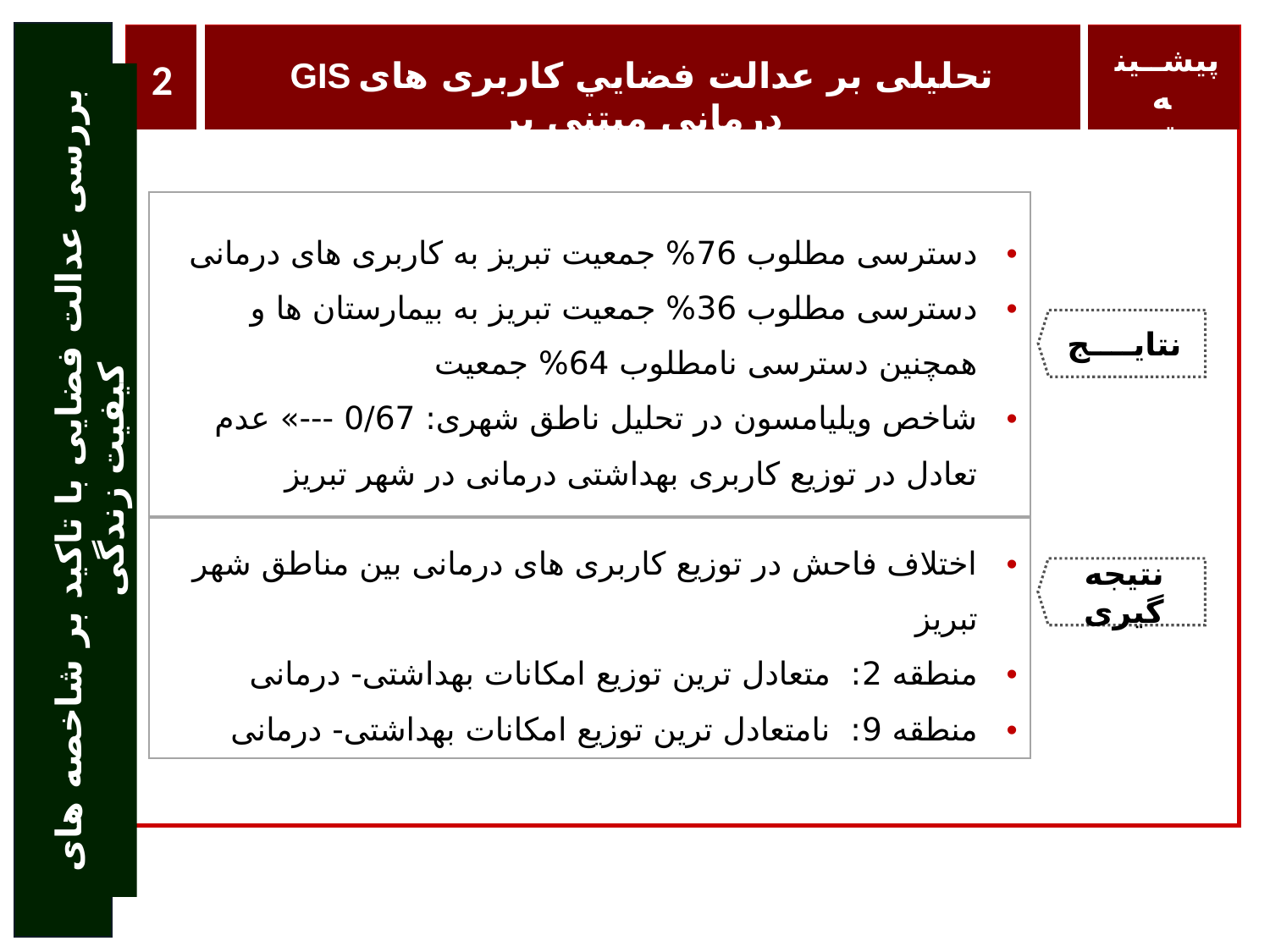

بررسی عدالت فضایی با تاکید بر شاخصه های کیفیت زندگی

پیشــینه
تحقیق
2
GIS تحلیلی بر عدالت فضایي کاربری های درمانی مبتنی بر
| دسترسی مطلوب 76% جمعیت تبریز به کاربری های درمانی دسترسی مطلوب 36% جمعیت تبریز به بیمارستان ها و همچنین دسترسی نامطلوب 64% جمعیت شاخص ویلیامسون در تحلیل ناطق شهری: 0/67 ---» عدم تعادل در توزیع کاربری بهداشتی درمانی در شهر تبریز |
| --- |
| اختلاف فاحش در توزیع کاربری های درمانی بین مناطق شهر تبریز منطقه 2: متعادل ترین توزیع امکانات بهداشتی- درمانی منطقه 9: نامتعادل ترین توزیع امکانات بهداشتی- درمانی |
نتایــــج
نتیجه گیری